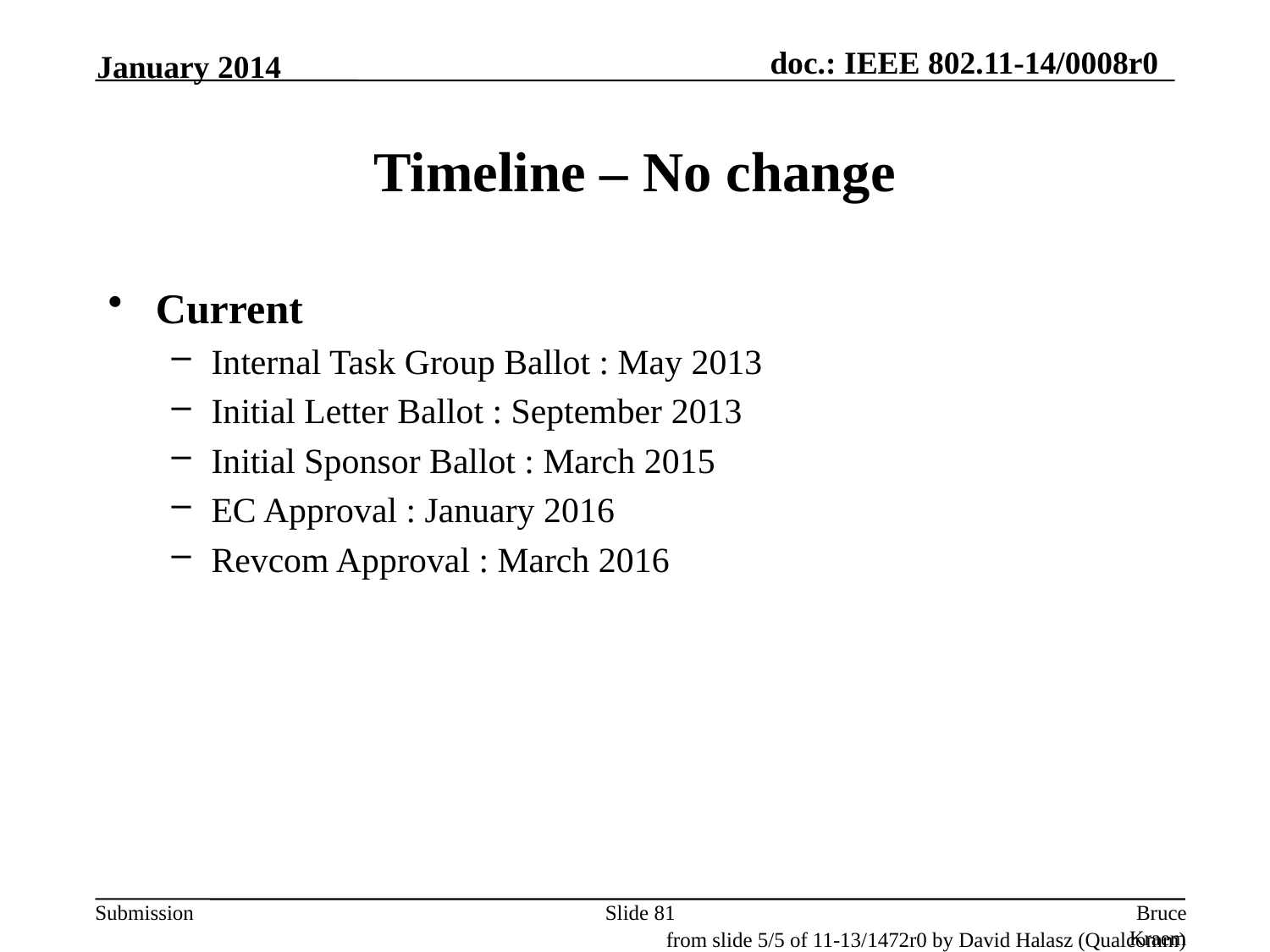

January 2014
# Timeline – No change
Current
Internal Task Group Ballot : May 2013
Initial Letter Ballot : September 2013
Initial Sponsor Ballot : March 2015
EC Approval : January 2016
Revcom Approval : March 2016
Slide 81
Bruce Kraemer, Marvell
from slide 5/5 of 11-13/1472r0 by David Halasz (Qualcomm)